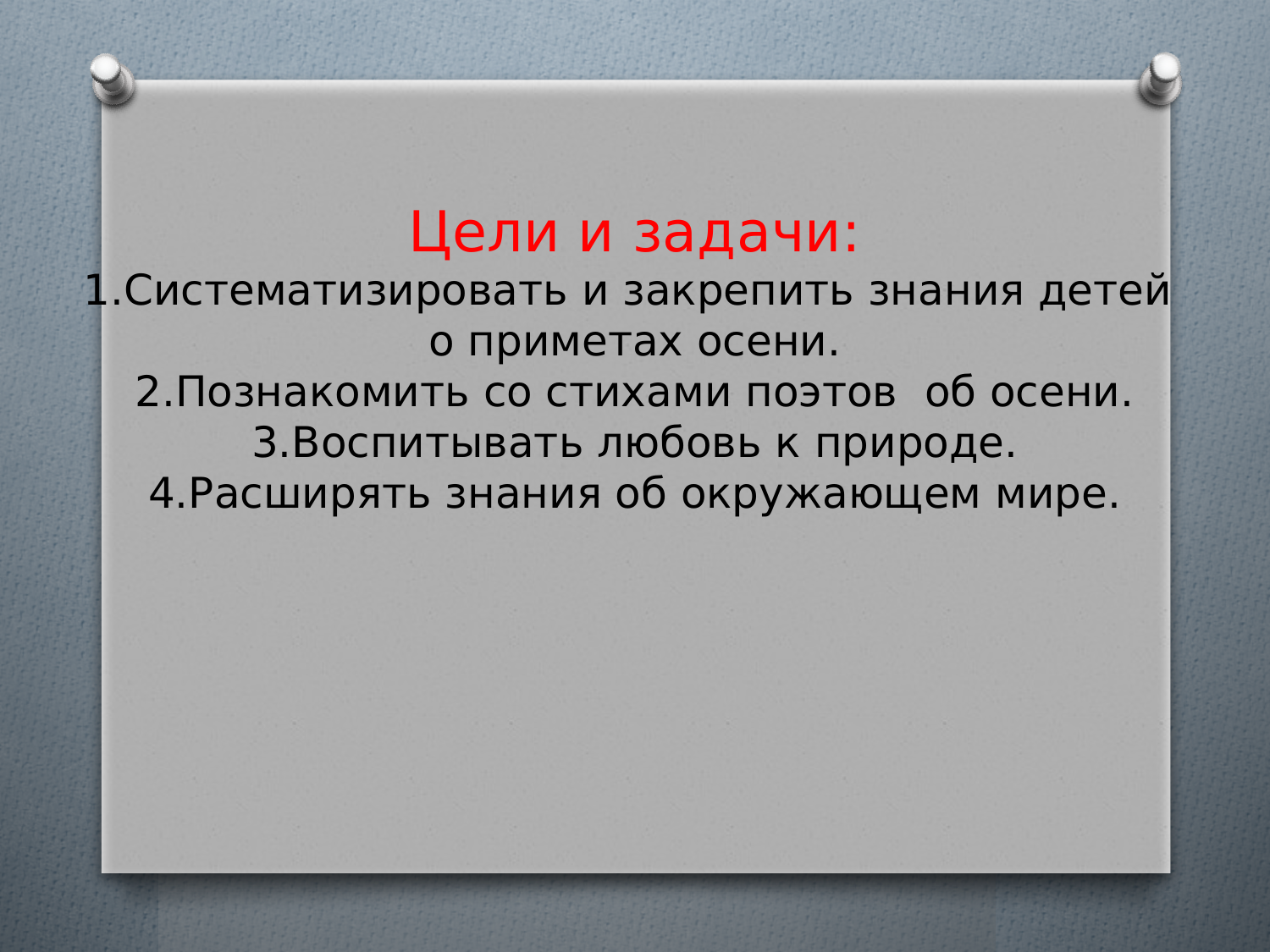

# Цели и задачи: 1.Систематизировать и закрепить знания детей о приметах осени. 2.Познакомить со стихами поэтов  об осени. 3.Воспитывать любовь к природе. 4.Расширять знания об окружающем мире.